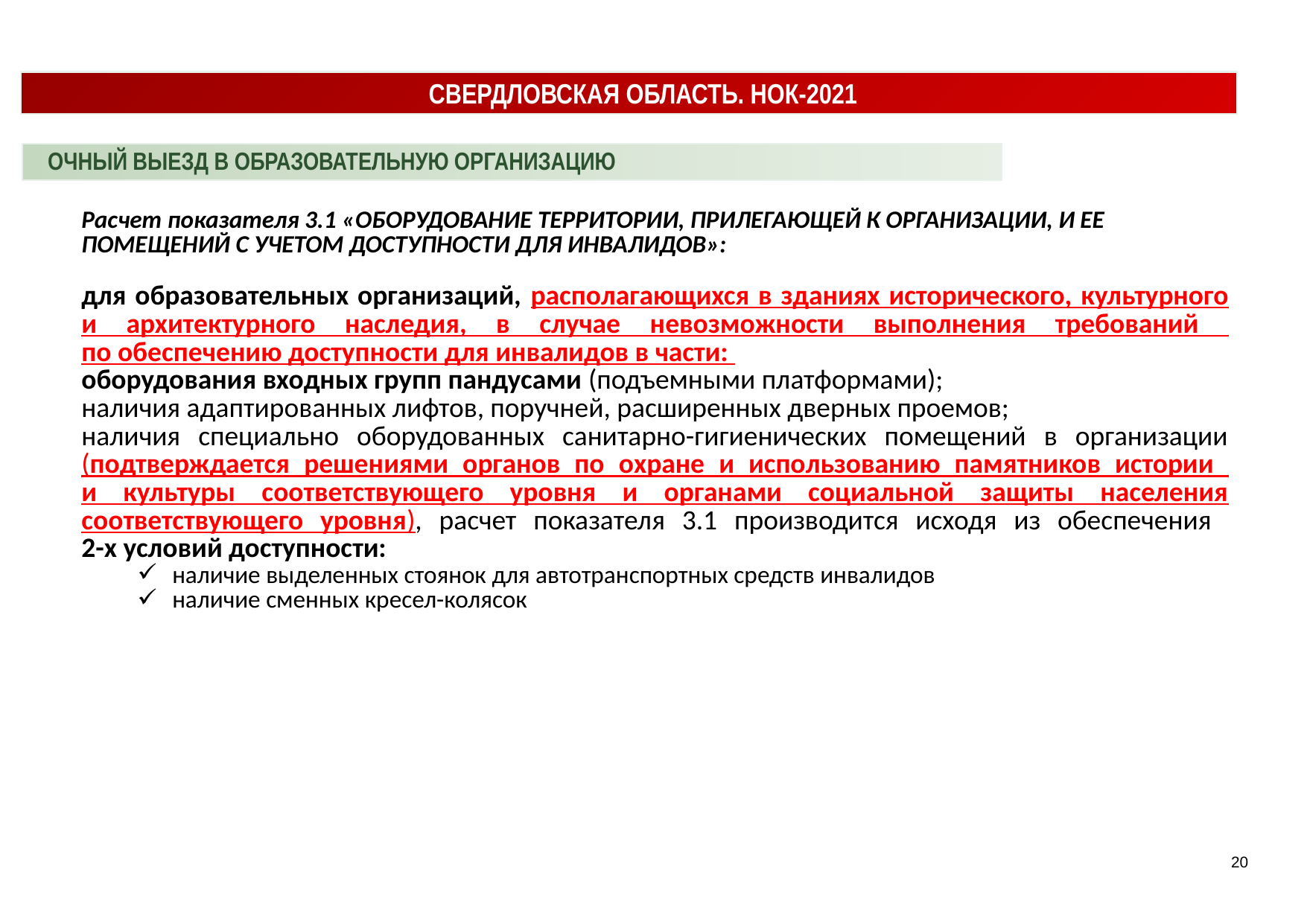

СВЕРДЛОВСКАЯ ОБЛАСТЬ. НОК-2021

ОЧНЫЙ ВЫЕЗД В ОБРАЗОВАТЕЛЬНУЮ ОРГАНИЗАЦИЮ
| Расчет показателя 3.1 «ОБОРУДОВАНИЕ ТЕРРИТОРИИ, ПРИЛЕГАЮЩЕЙ К ОРГАНИЗАЦИИ, И ЕЕ ПОМЕЩЕНИЙ С УЧЕТОМ ДОСТУПНОСТИ ДЛЯ ИНВАЛИДОВ»: для образовательных организаций, располагающихся в зданиях исторического, культурного и архитектурного наследия, в случае невозможности выполнения требований по обеспечению доступности для инвалидов в части: оборудования входных групп пандусами (подъемными платформами); наличия адаптированных лифтов, поручней, расширенных дверных проемов; наличия специально оборудованных санитарно-гигиенических помещений в организации (подтверждается решениями органов по охране и использованию памятников истории и культуры соответствующего уровня и органами социальной защиты населения соответствующего уровня), расчет показателя 3.1 производится исходя из обеспечения 2-х условий доступности: наличие выделенных стоянок для автотранспортных средств инвалидов наличие сменных кресел-колясок |
| --- |
20